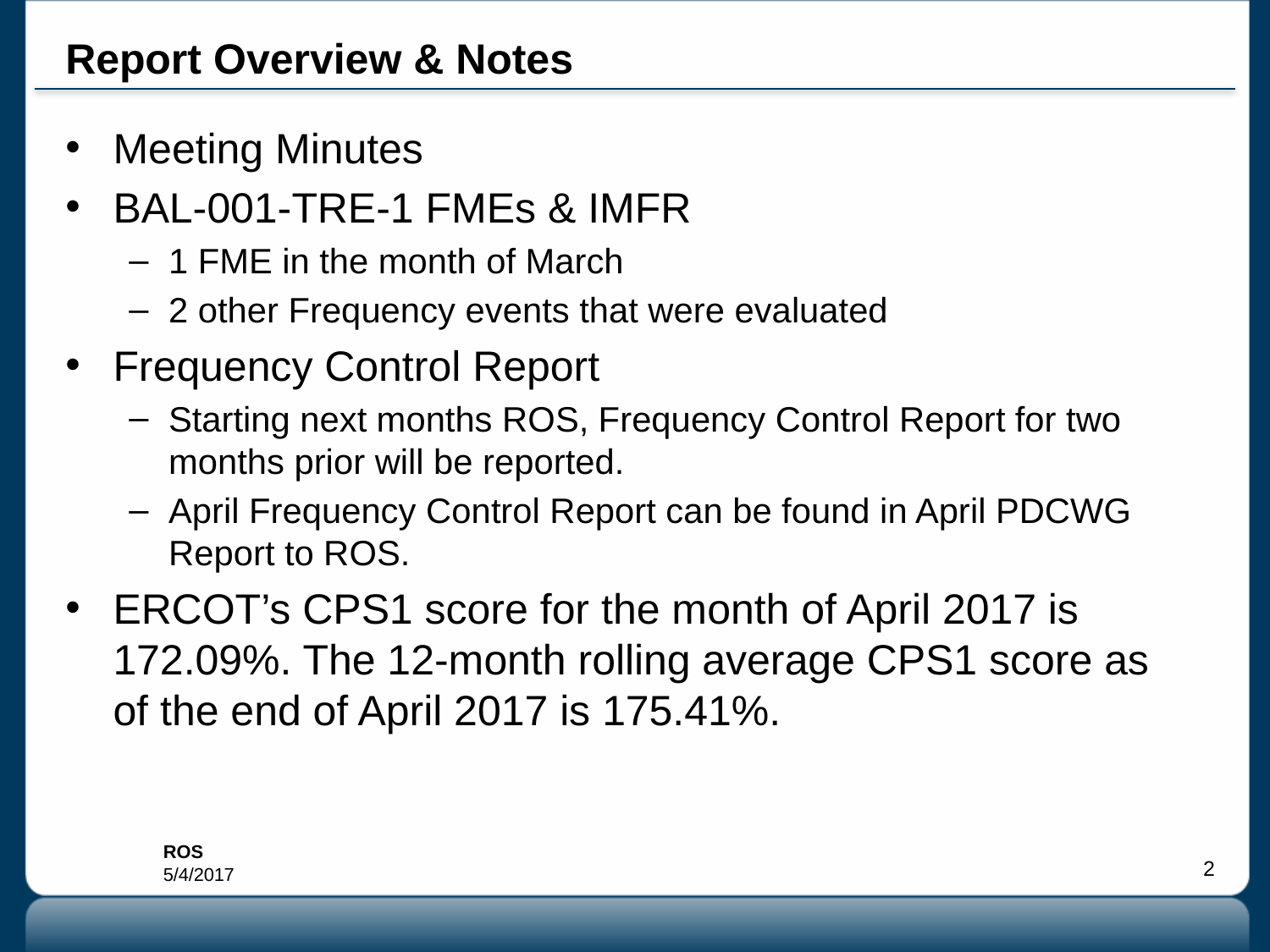

# Report Overview & Notes
Meeting Minutes
BAL-001-TRE-1 FMEs & IMFR
1 FME in the month of March
2 other Frequency events that were evaluated
Frequency Control Report
Starting next months ROS, Frequency Control Report for two months prior will be reported.
April Frequency Control Report can be found in April PDCWG Report to ROS.
ERCOT’s CPS1 score for the month of April 2017 is 172.09%. The 12-month rolling average CPS1 score as of the end of April 2017 is 175.41%.